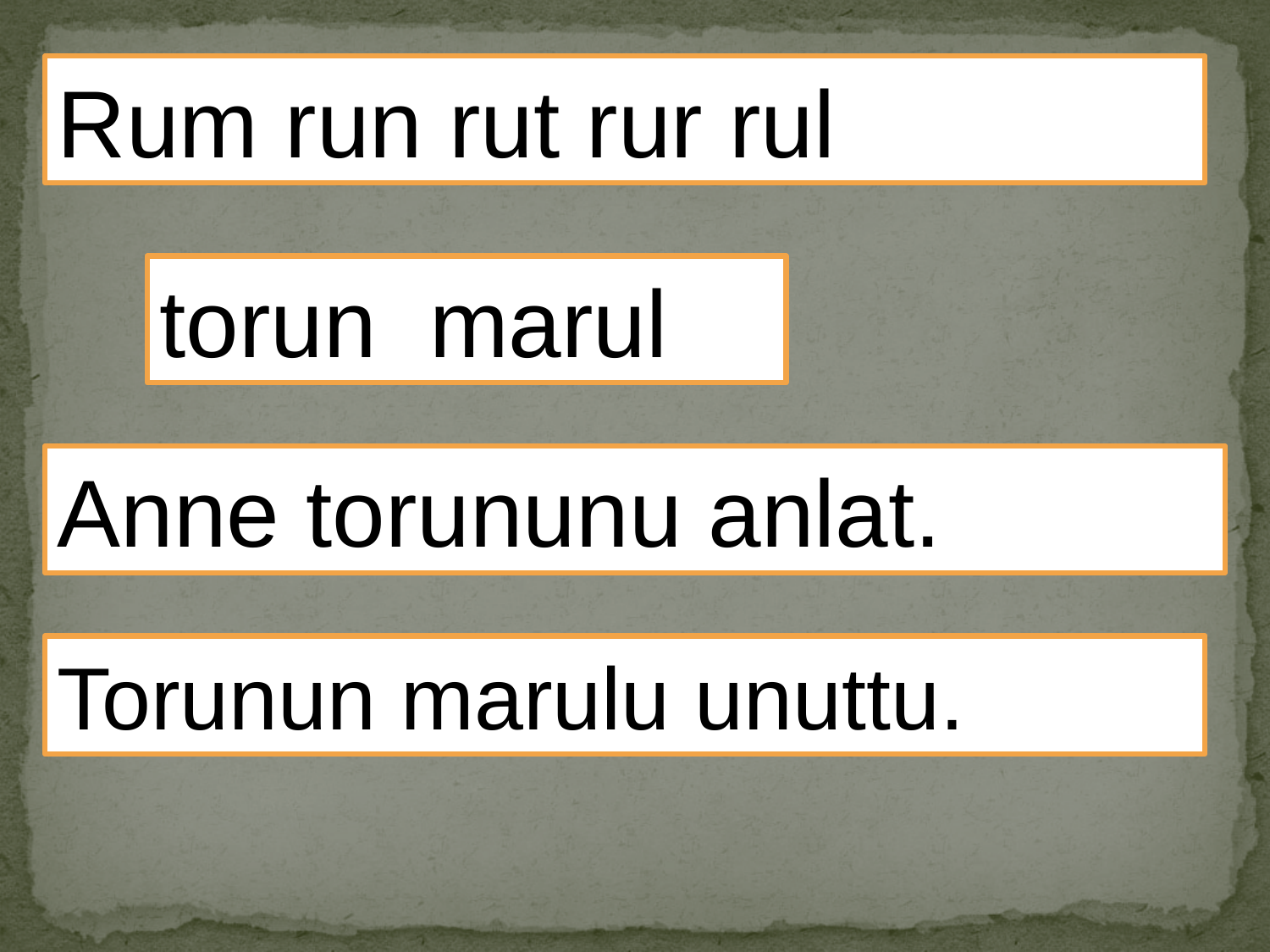

Rum run rut rur rul
torun  marul
Anne torununu anlat.
Torunun marulu unuttu.